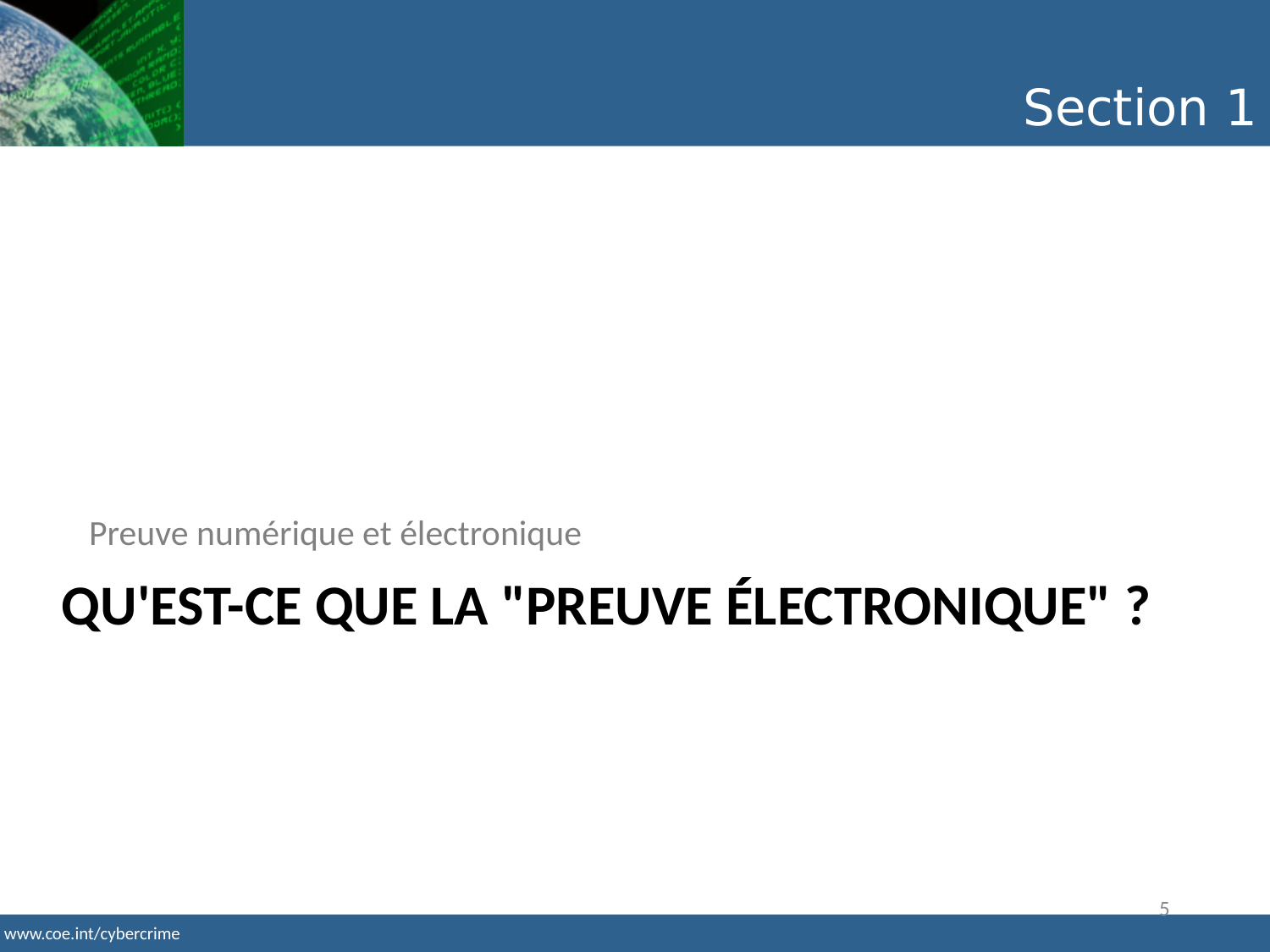

Section 1

Preuve numérique et électronique

# Qu'est-ce que la "preuve électronique" ?
5